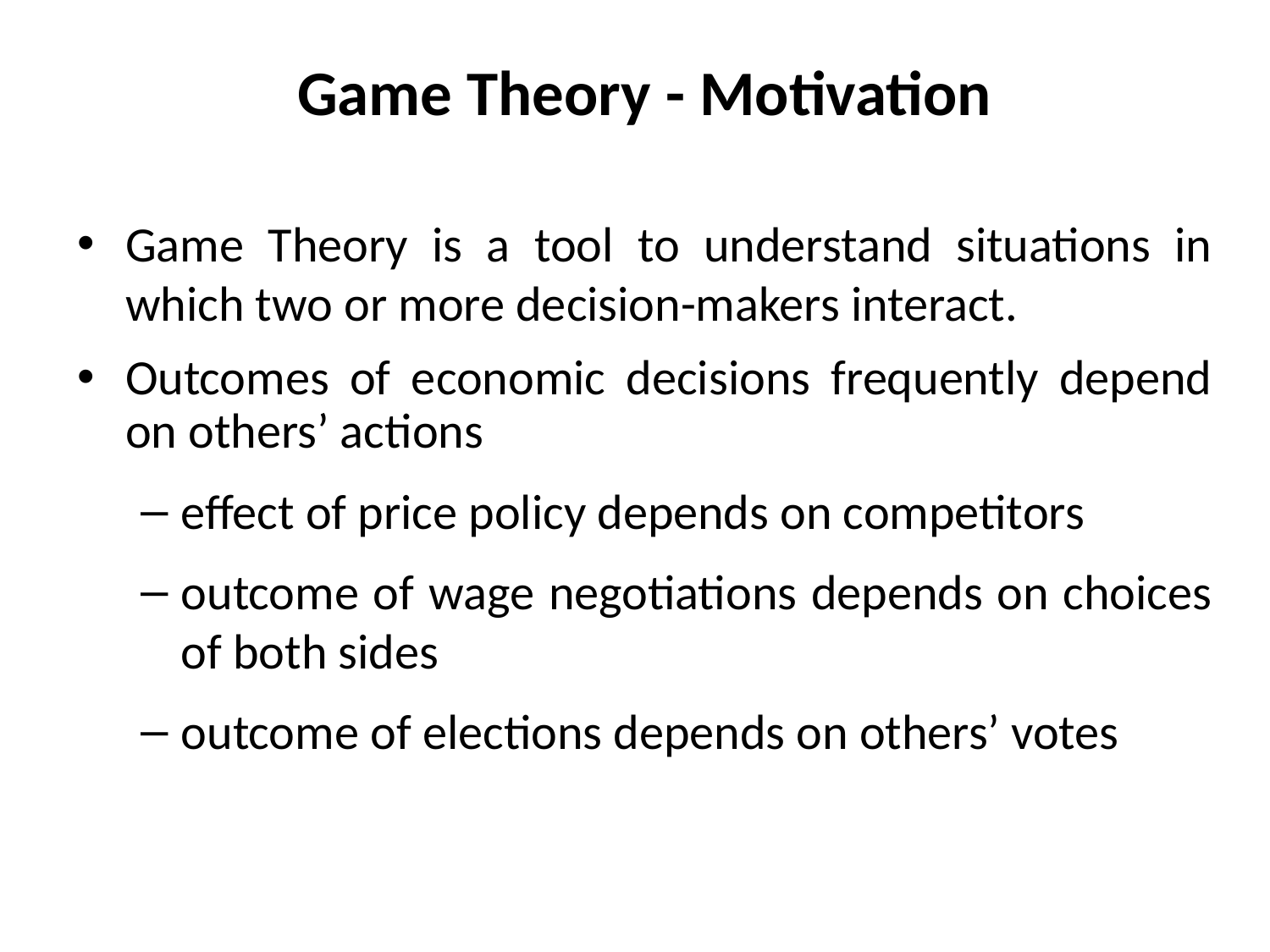

# Game Theory - Motivation
Game Theory is a tool to understand situations in which two or more decision-makers interact.
Outcomes of economic decisions frequently depend on others’ actions
effect of price policy depends on competitors
outcome of wage negotiations depends on choices of both sides
outcome of elections depends on others’ votes